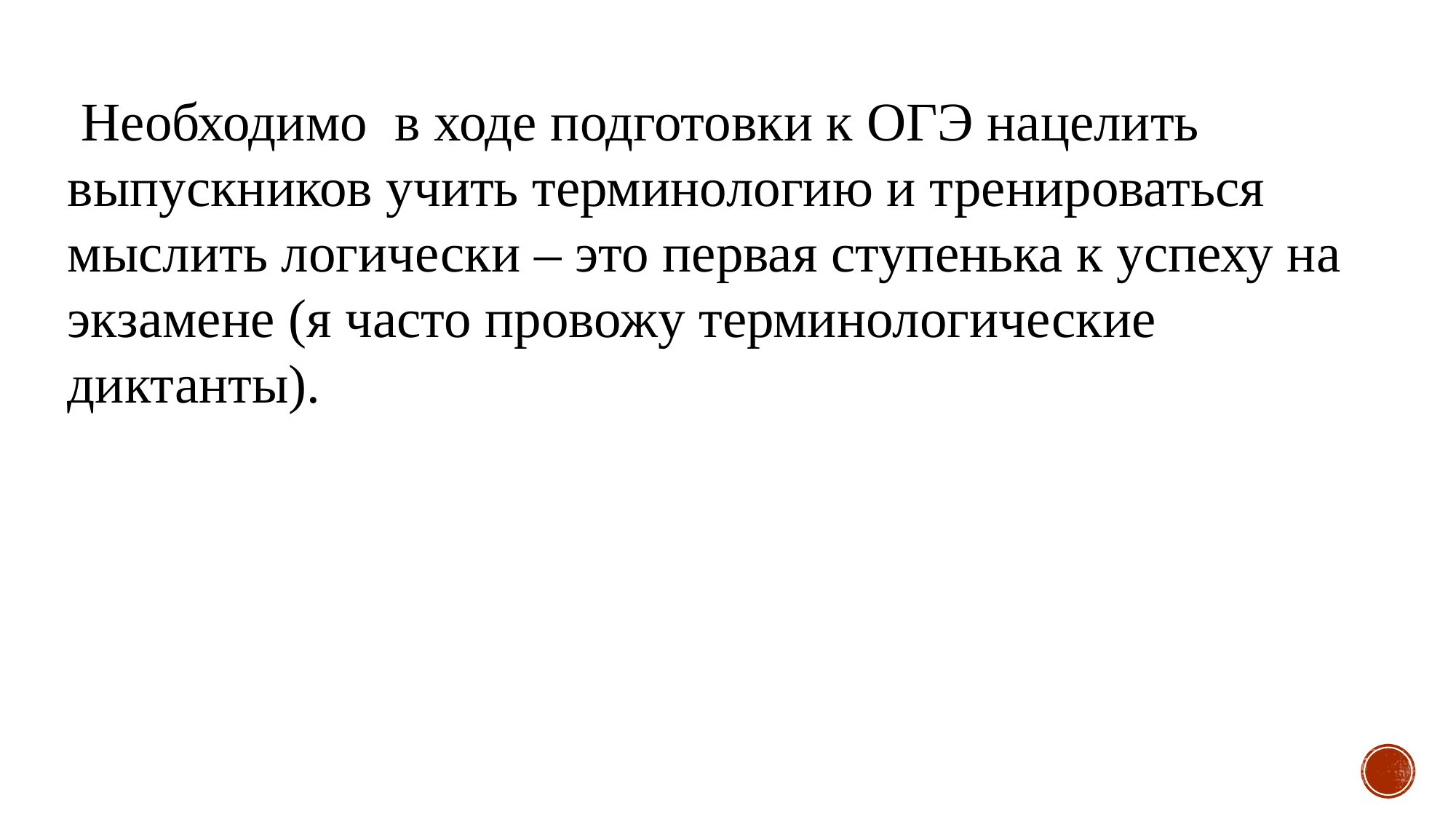

Необходимо  в ходе подготовки к ОГЭ нацелить выпускников учить терминологию и тренироваться мыслить логически – это первая ступенька к успеху на экзамене (я часто провожу терминологические диктанты).